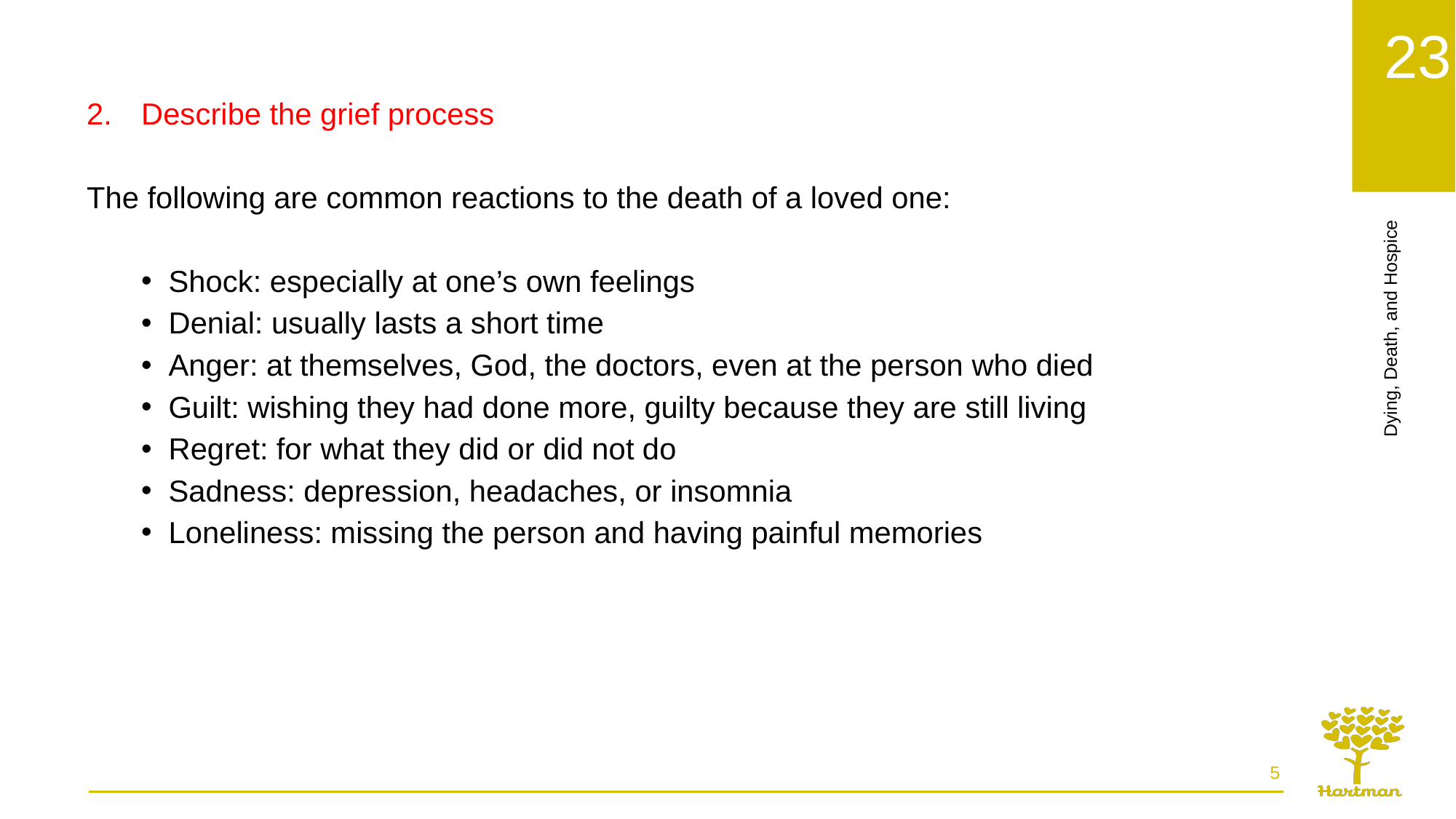

Describe the grief process

The following are common reactions to the death of a loved one:

Shock: especially at one’s own feelings
Denial: usually lasts a short time
Anger: at themselves, God, the doctors, even at the person who died
Guilt: wishing they had done more, guilty because they are still living
Regret: for what they did or did not do
Sadness: depression, headaches, or insomnia
Loneliness: missing the person and having painful memories

5